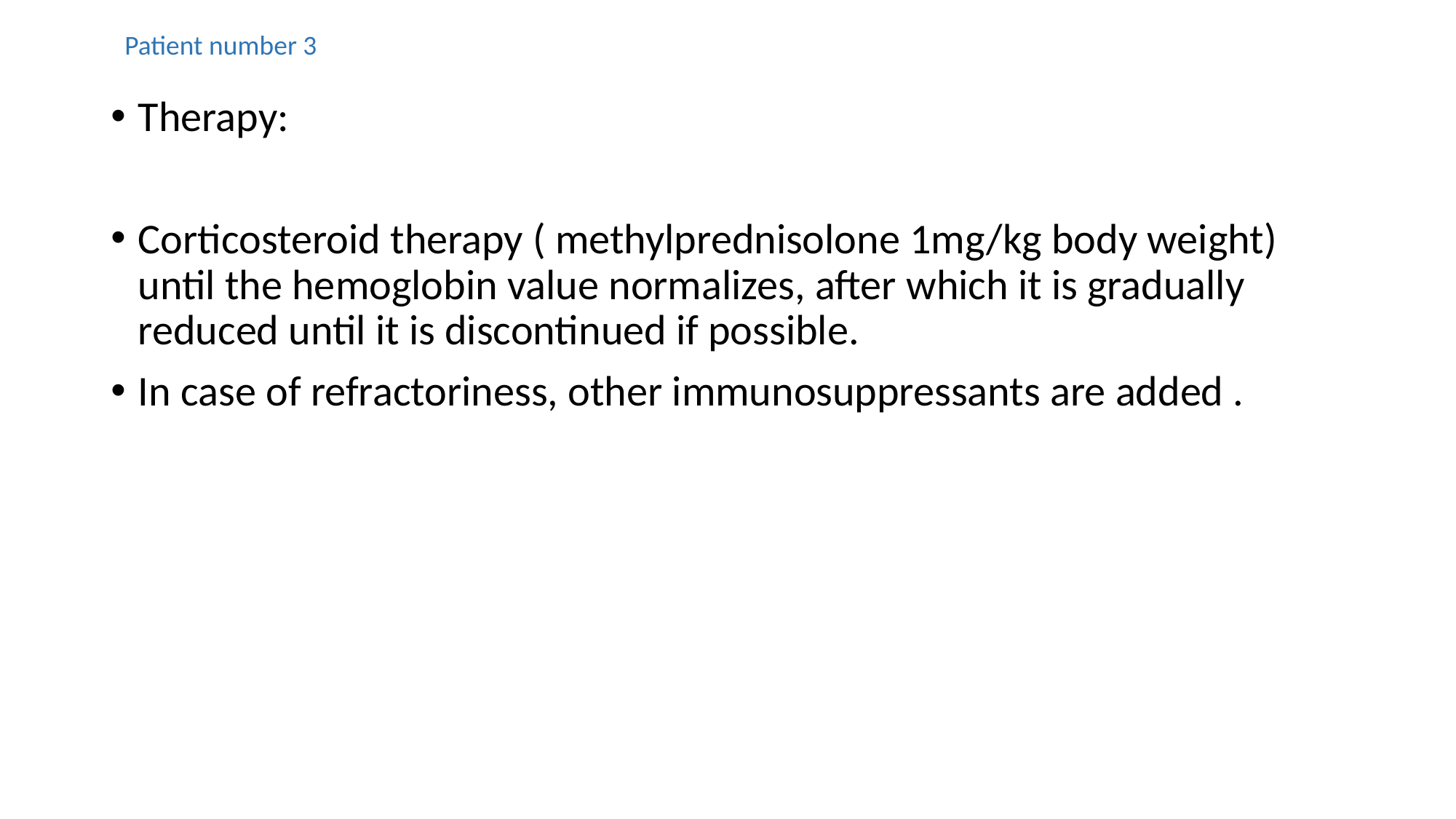

# Patient number 3
Therapy:

Corticosteroid therapy ( methylprednisolone 1mg/kg body weight) until the hemoglobin value normalizes, after which it is gradually reduced until it is discontinued if possible.
In case of refractoriness, other immunosuppressants are added .